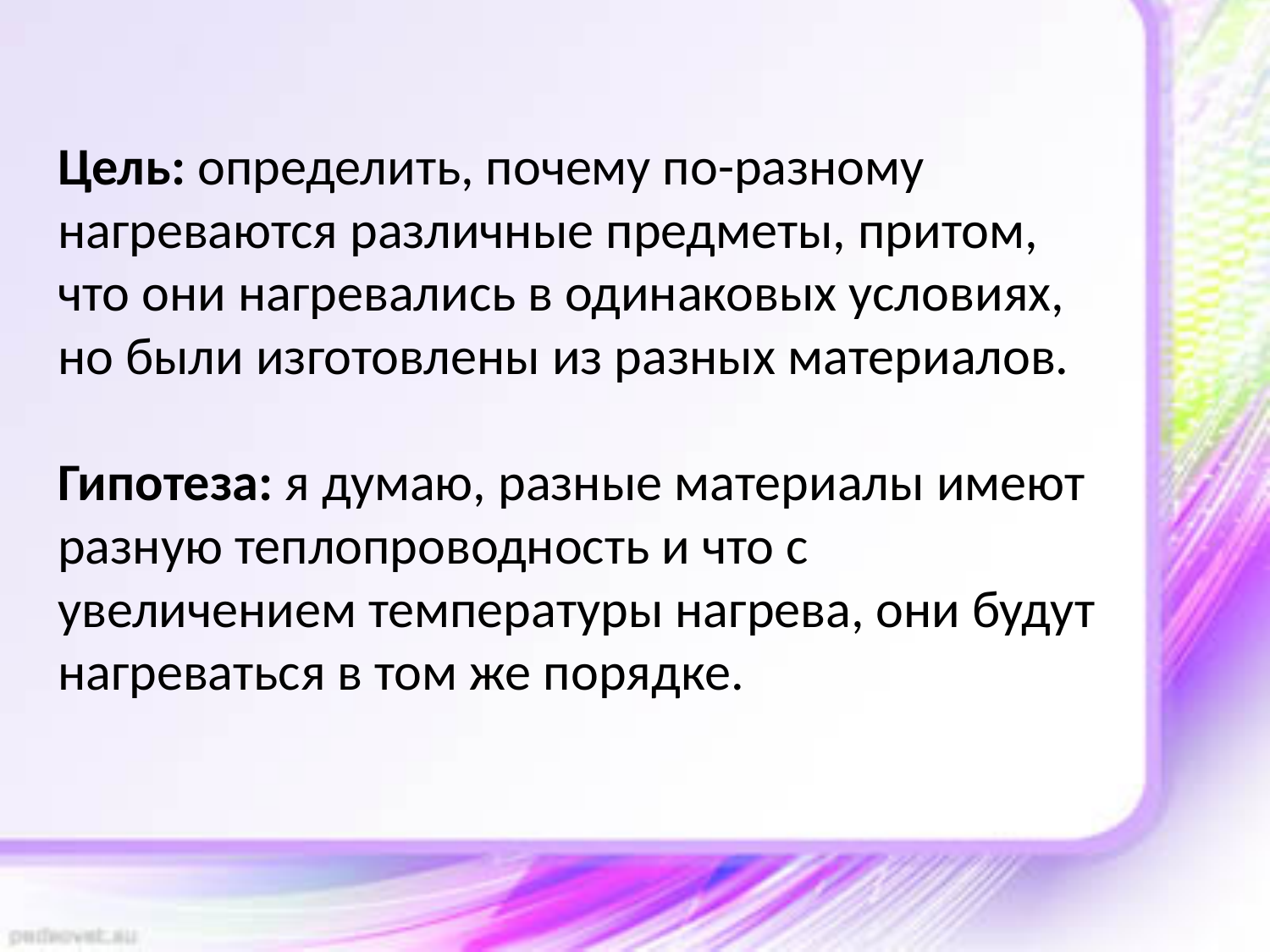

Цель: определить, почему по-разному нагреваются различные предметы, притом, что они нагревались в одинаковых условиях, но были изготовлены из разных материалов.
Гипотеза: я думаю, разные материалы имеют разную теплопроводность и что с увеличением температуры нагрева, они будут нагреваться в том же порядке.